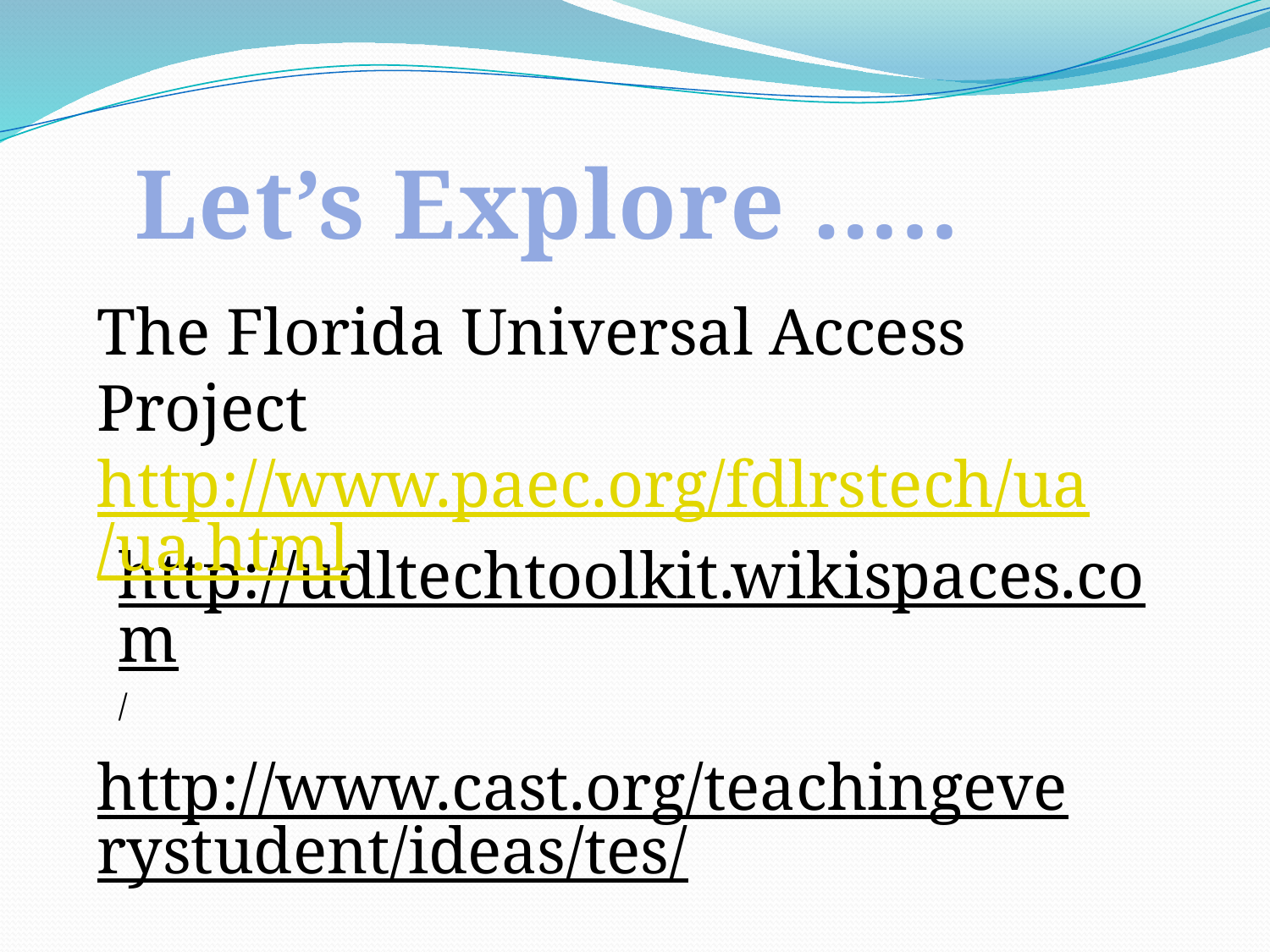

Let’s Explore …..
The Florida Universal Access Project
http://www.paec.org/fdlrstech/ua/ua.html

http://www.cast.org/teachingeverystudent/ideas/tes/

http://udltechtoolkit.wikispaces.com/